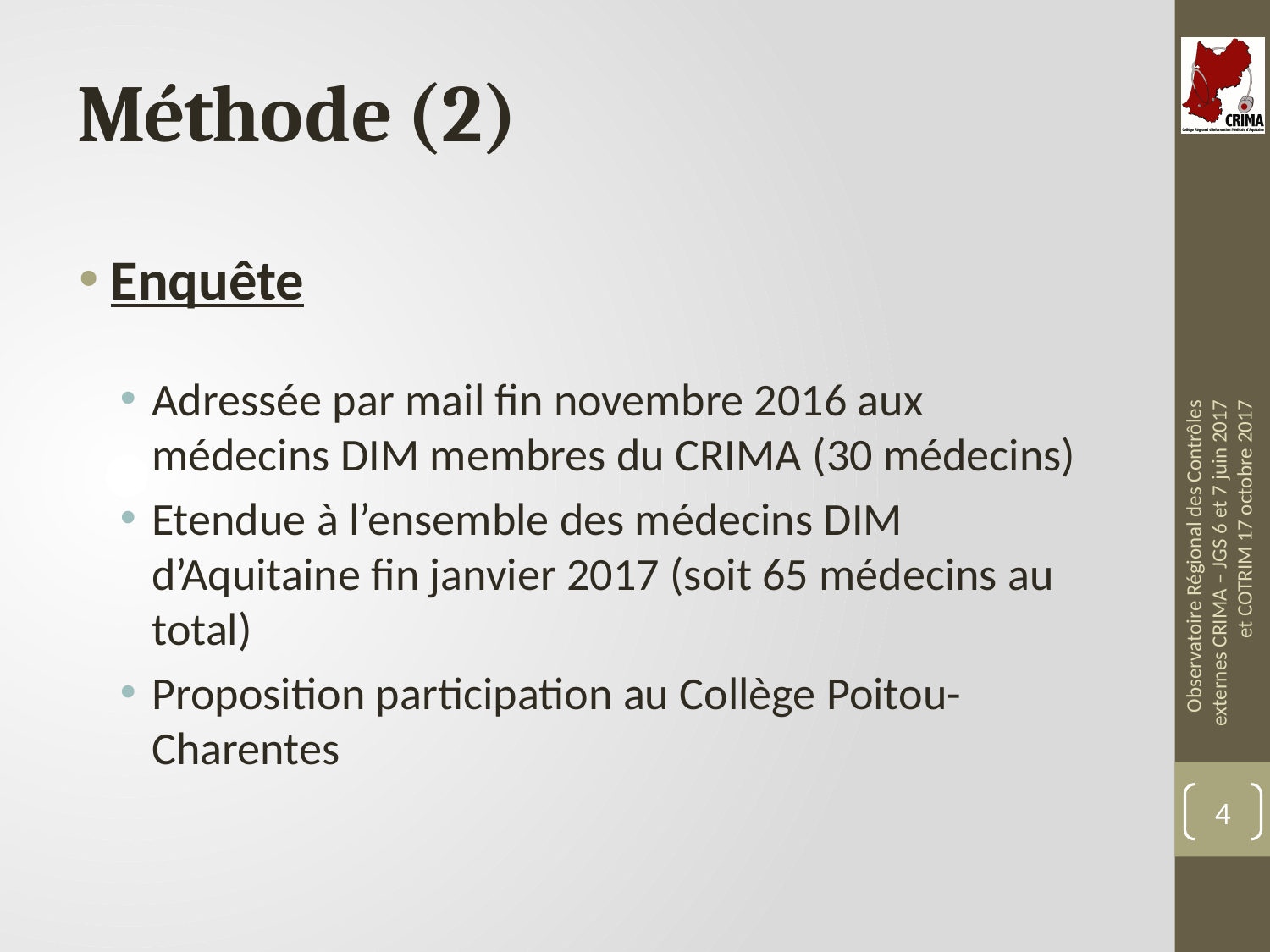

# Méthode (2)
Enquête

Adressée par mail fin novembre 2016 aux médecins DIM membres du CRIMA (30 médecins)
Etendue à l’ensemble des médecins DIM d’Aquitaine fin janvier 2017 (soit 65 médecins au total)
Proposition participation au Collège Poitou-Charentes

Observatoire Régional des Contrôles externes CRIMA – JGS 6 et 7 juin 2017 et COTRIM 17 octobre 2017
4